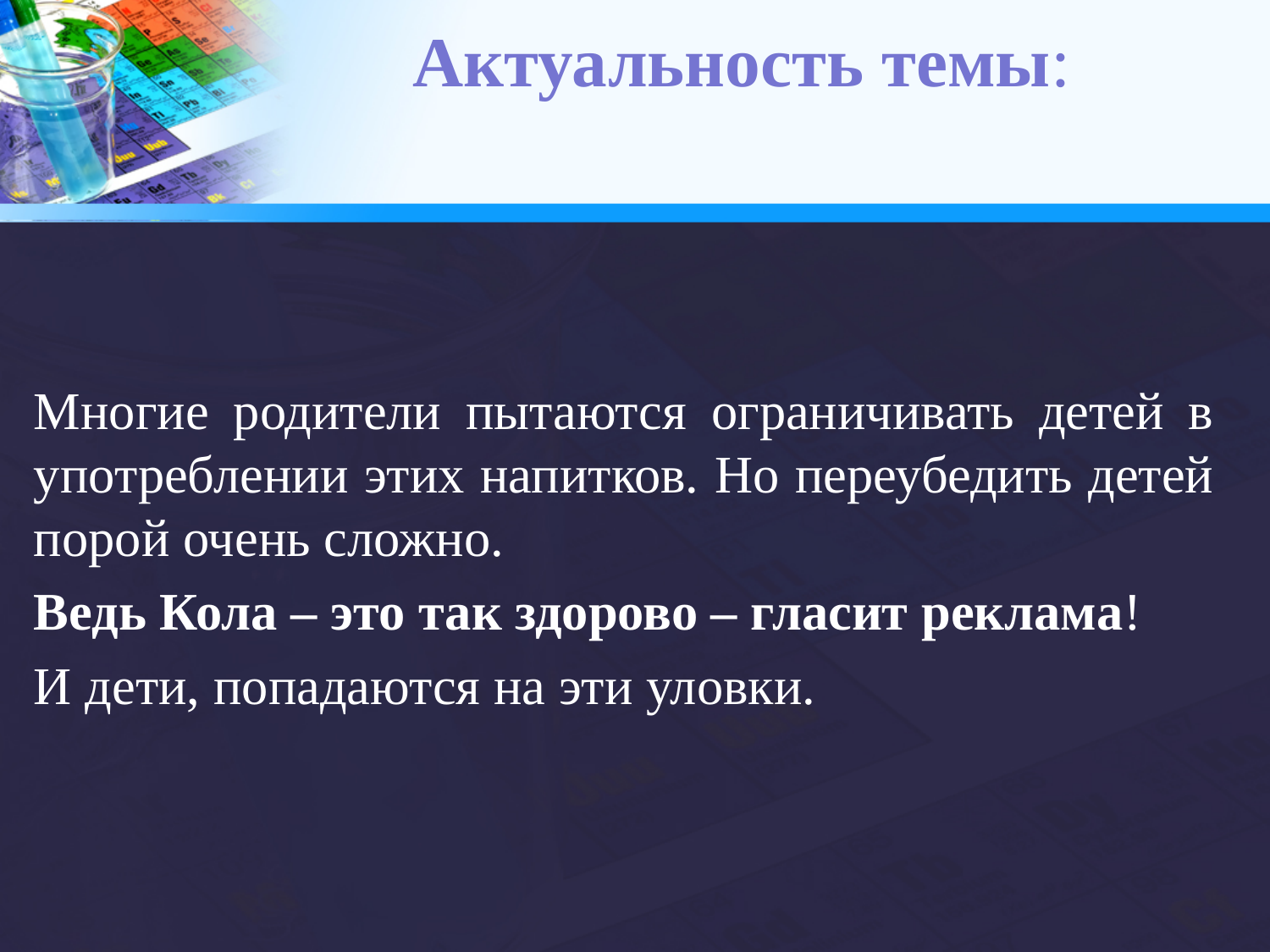

# Актуальность темы:

Многие родители пытаются ограничивать детей в употреблении этих напитков. Но переубедить детей порой очень сложно.
Ведь Кола – это так здорово – гласит реклама!
И дети, попадаются на эти уловки.